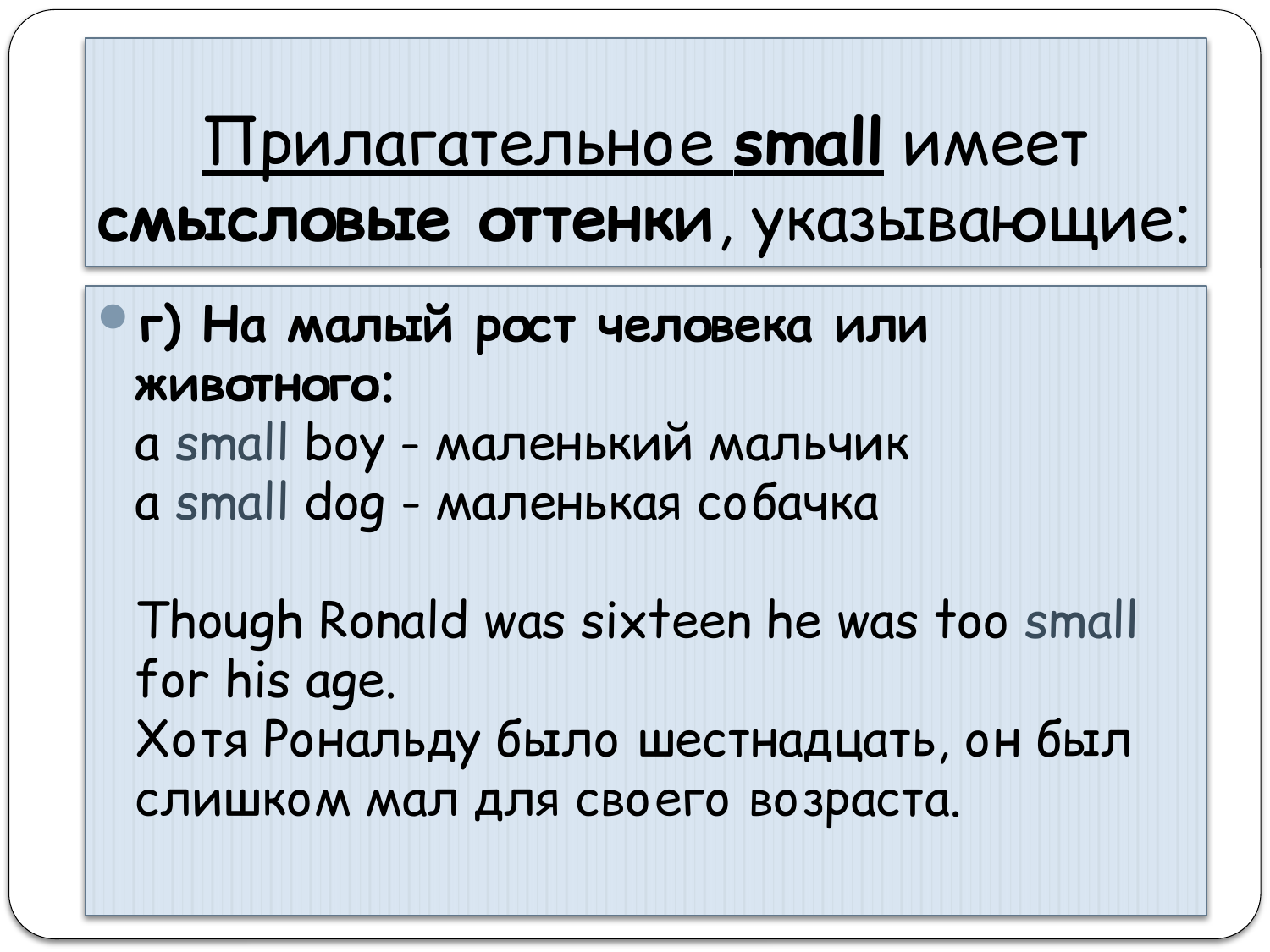

# Прилагательное small имеет смысловые оттенки, указывающие:
г) На малый рост человека или животного:
a small boy - маленький мальчик
a small dog - маленькая собачка
Though Ronald was sixteen he was too small for his age.
Хотя Рональду было шестнадцать, он был слишком мал для своего возраста.